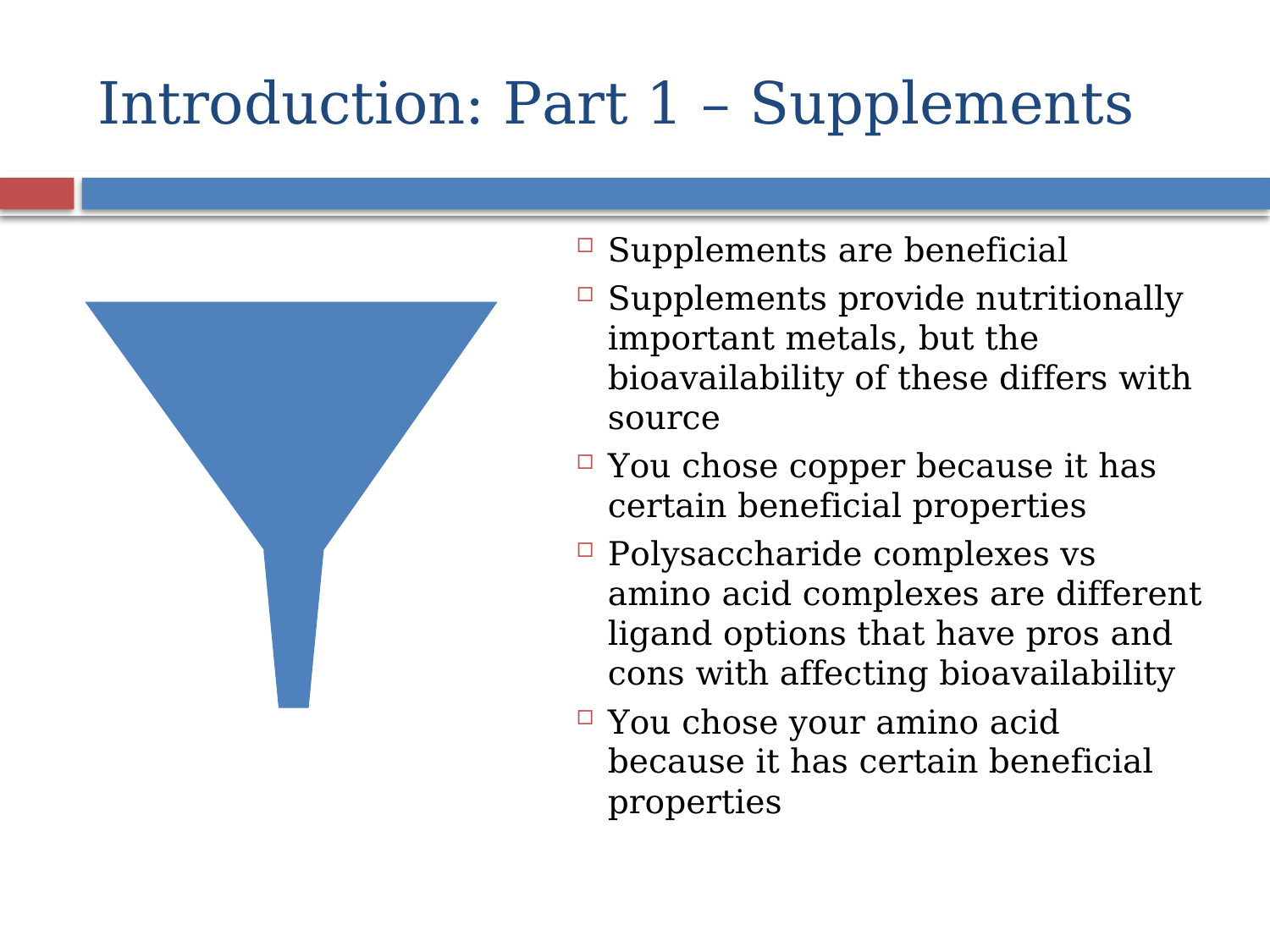

# Introduction: Part 1 – Supplements
Supplements are beneficial
Supplements provide nutritionally important metals, but the bioavailability of these differs with source
You chose copper because it has certain beneficial properties
Polysaccharide complexes vs amino acid complexes are different ligand options that have pros and cons with affecting bioavailability
You chose your amino acid because it has certain beneficial properties